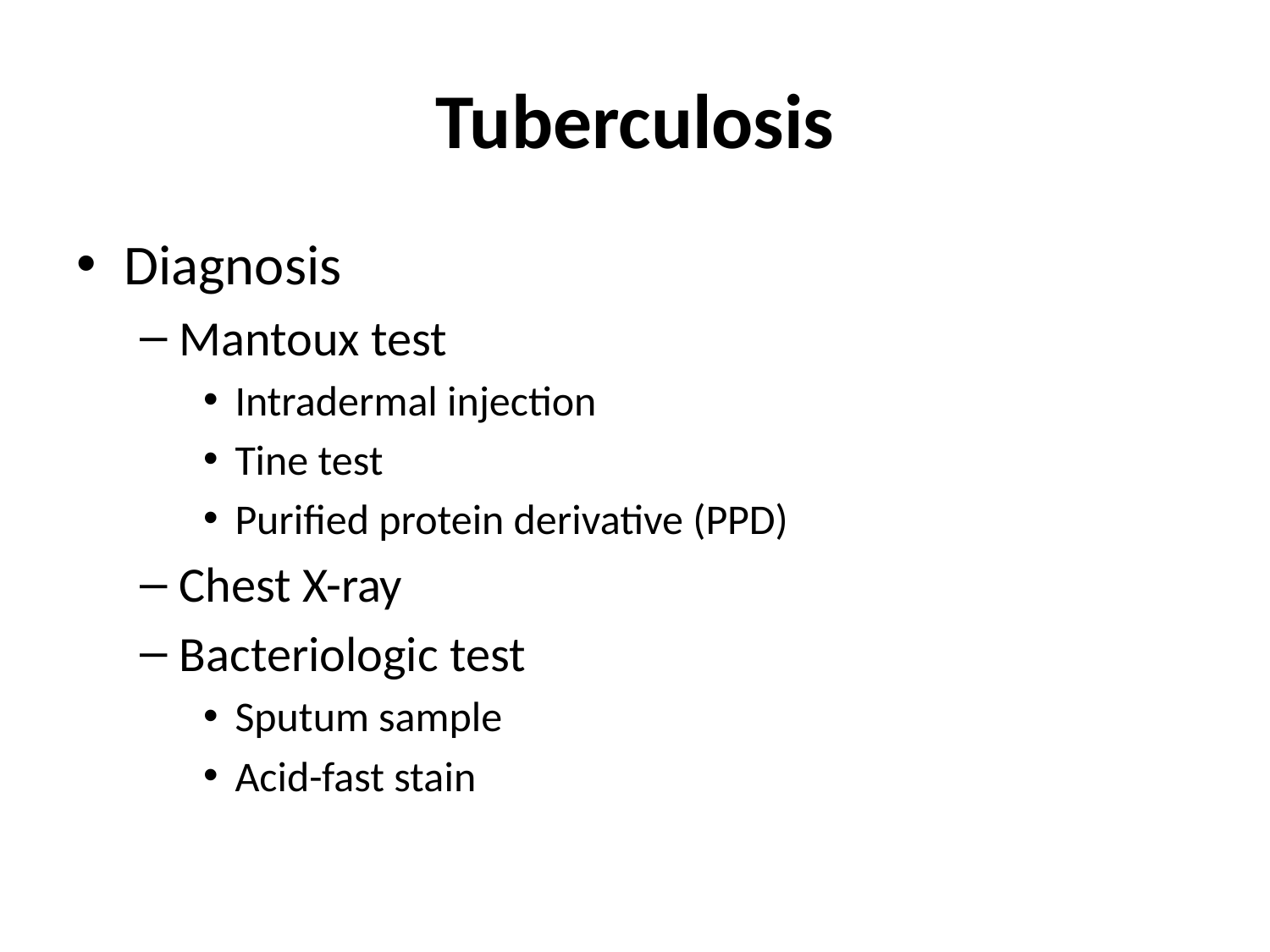

# Tuberculosis
Diagnosis
Mantoux test
Intradermal injection
Tine test
Purified protein derivative (PPD)
Chest X-ray
Bacteriologic test
Sputum sample
Acid-fast stain